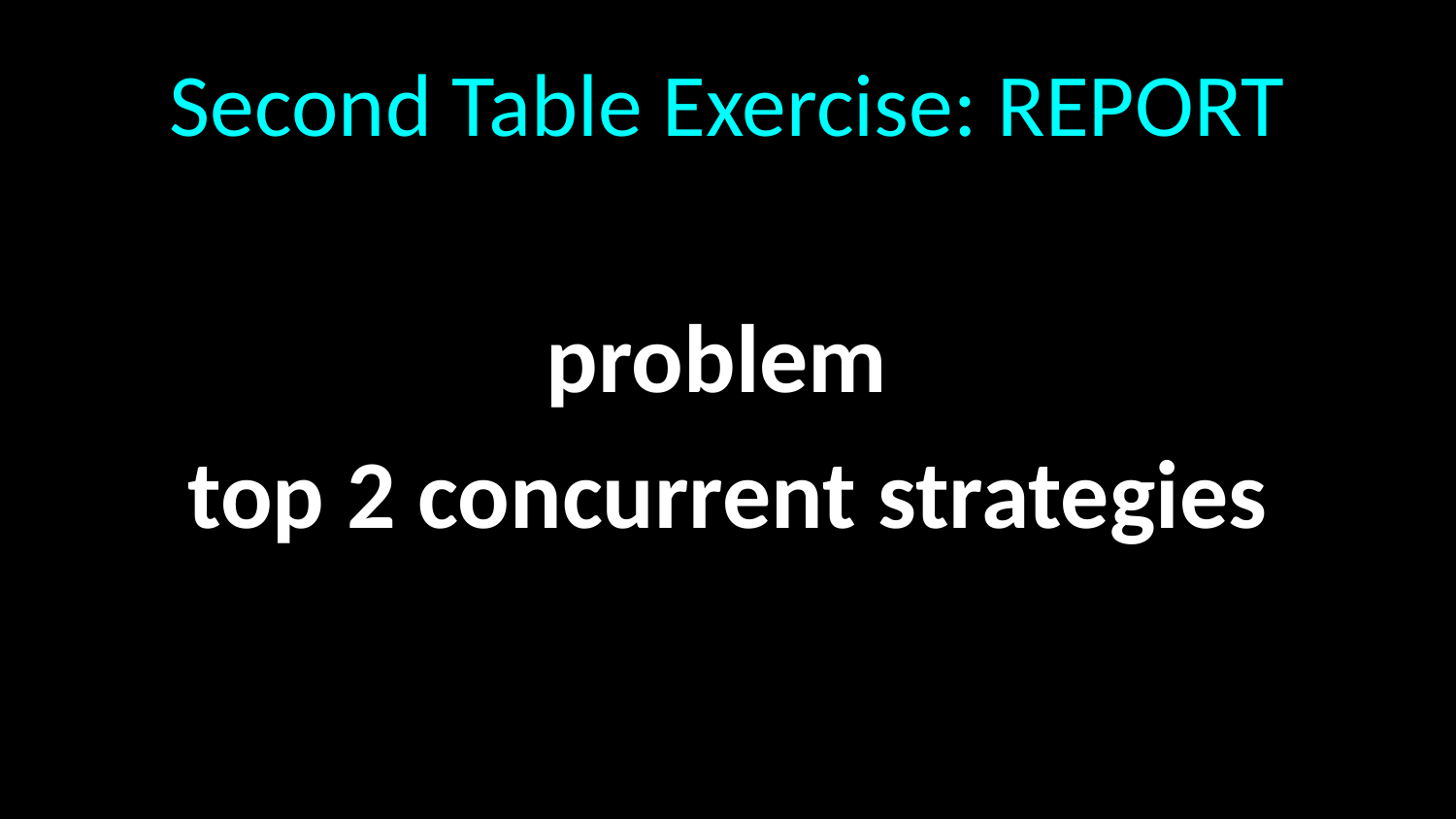

# Second Table Exercise: REPORT

problem
top 2 concurrent strategies